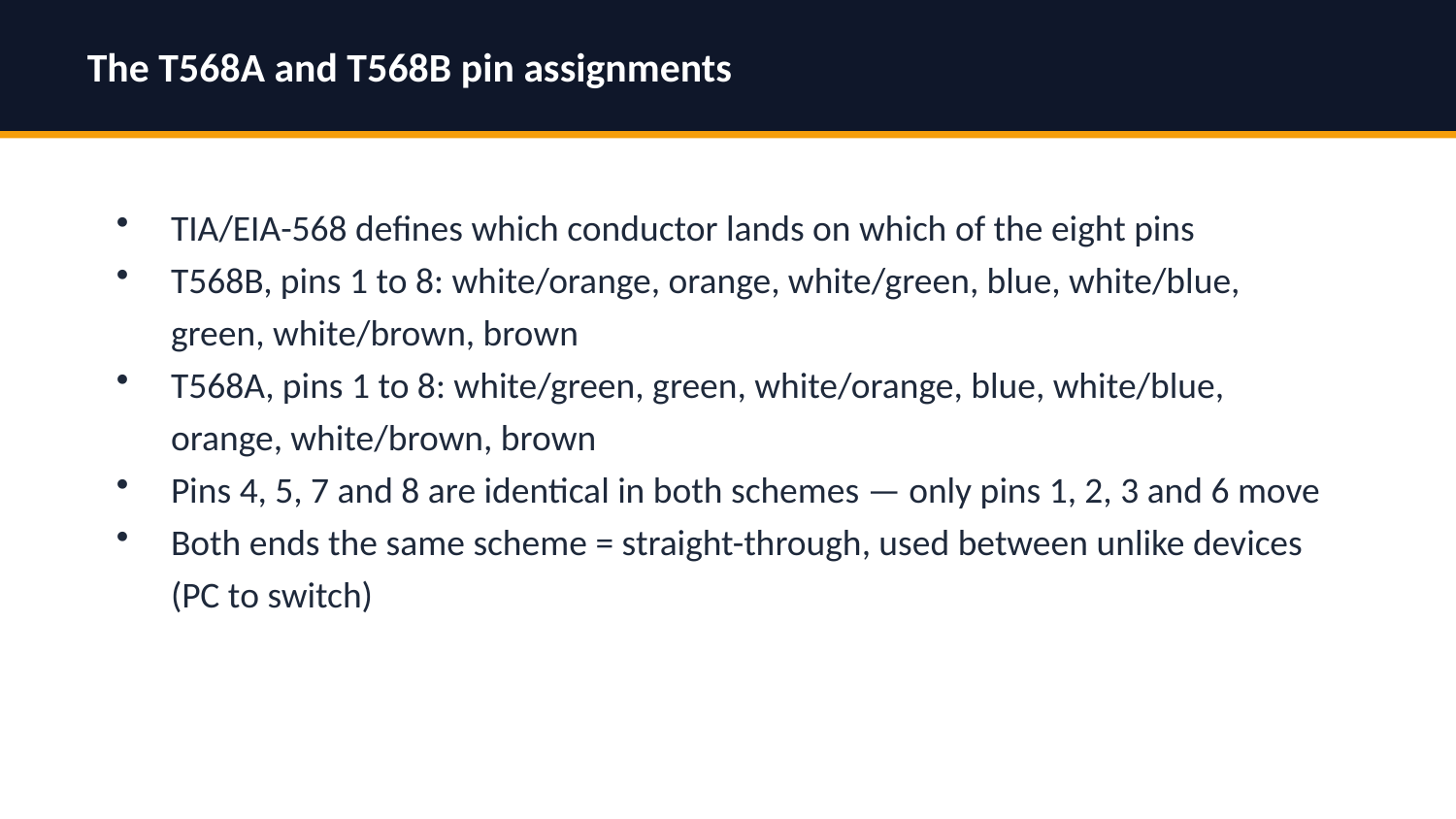

The T568A and T568B pin assignments

TIA/EIA-568 defines which conductor lands on which of the eight pins
T568B, pins 1 to 8: white/orange, orange, white/green, blue, white/blue, green, white/brown, brown
T568A, pins 1 to 8: white/green, green, white/orange, blue, white/blue, orange, white/brown, brown
Pins 4, 5, 7 and 8 are identical in both schemes — only pins 1, 2, 3 and 6 move
Both ends the same scheme = straight-through, used between unlike devices (PC to switch)